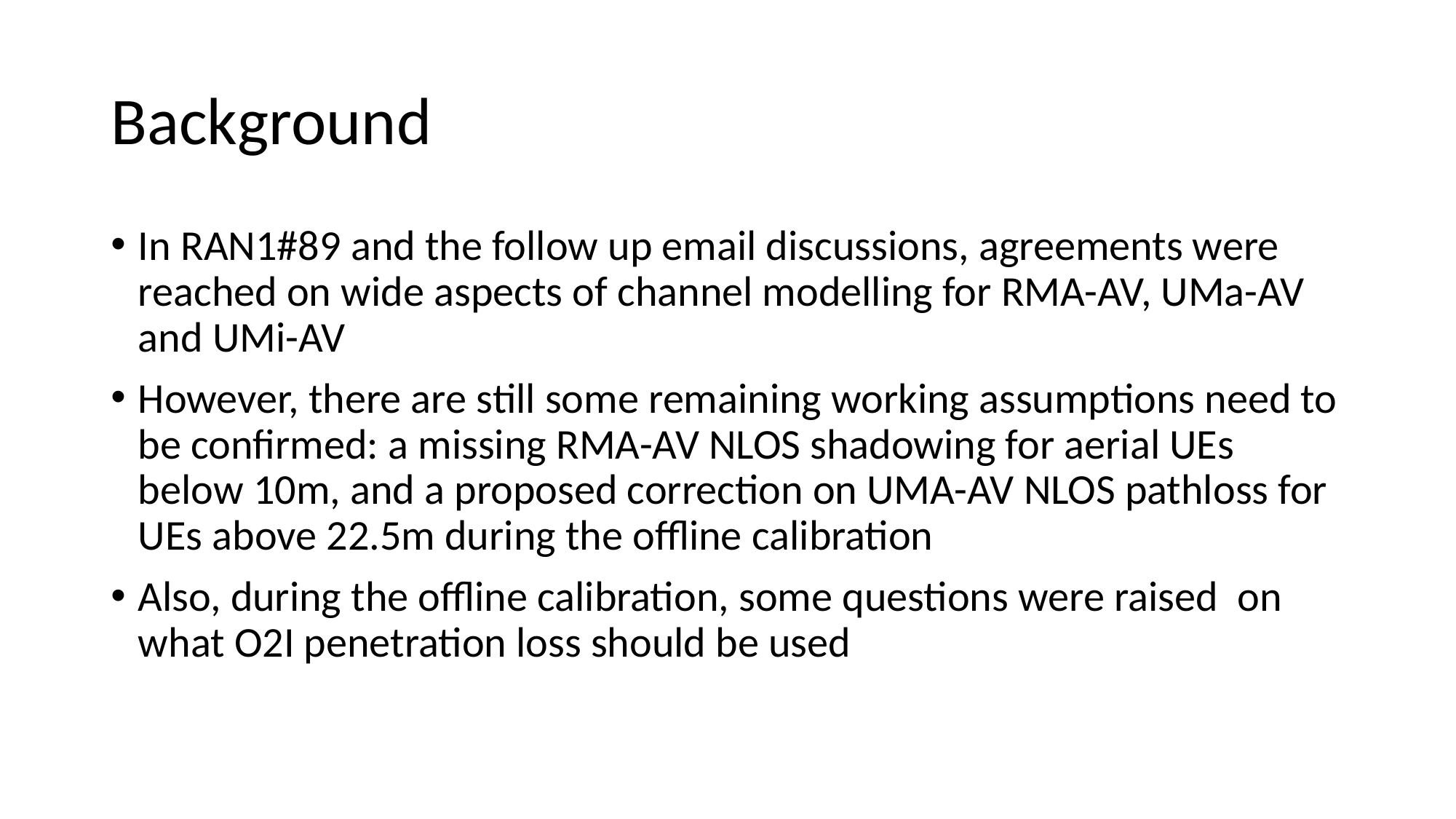

# Background
In RAN1#89 and the follow up email discussions, agreements were reached on wide aspects of channel modelling for RMA-AV, UMa-AV and UMi-AV
However, there are still some remaining working assumptions need to be confirmed: a missing RMA-AV NLOS shadowing for aerial UEs below 10m, and a proposed correction on UMA-AV NLOS pathloss for UEs above 22.5m during the offline calibration
Also, during the offline calibration, some questions were raised  on what O2I penetration loss should be used